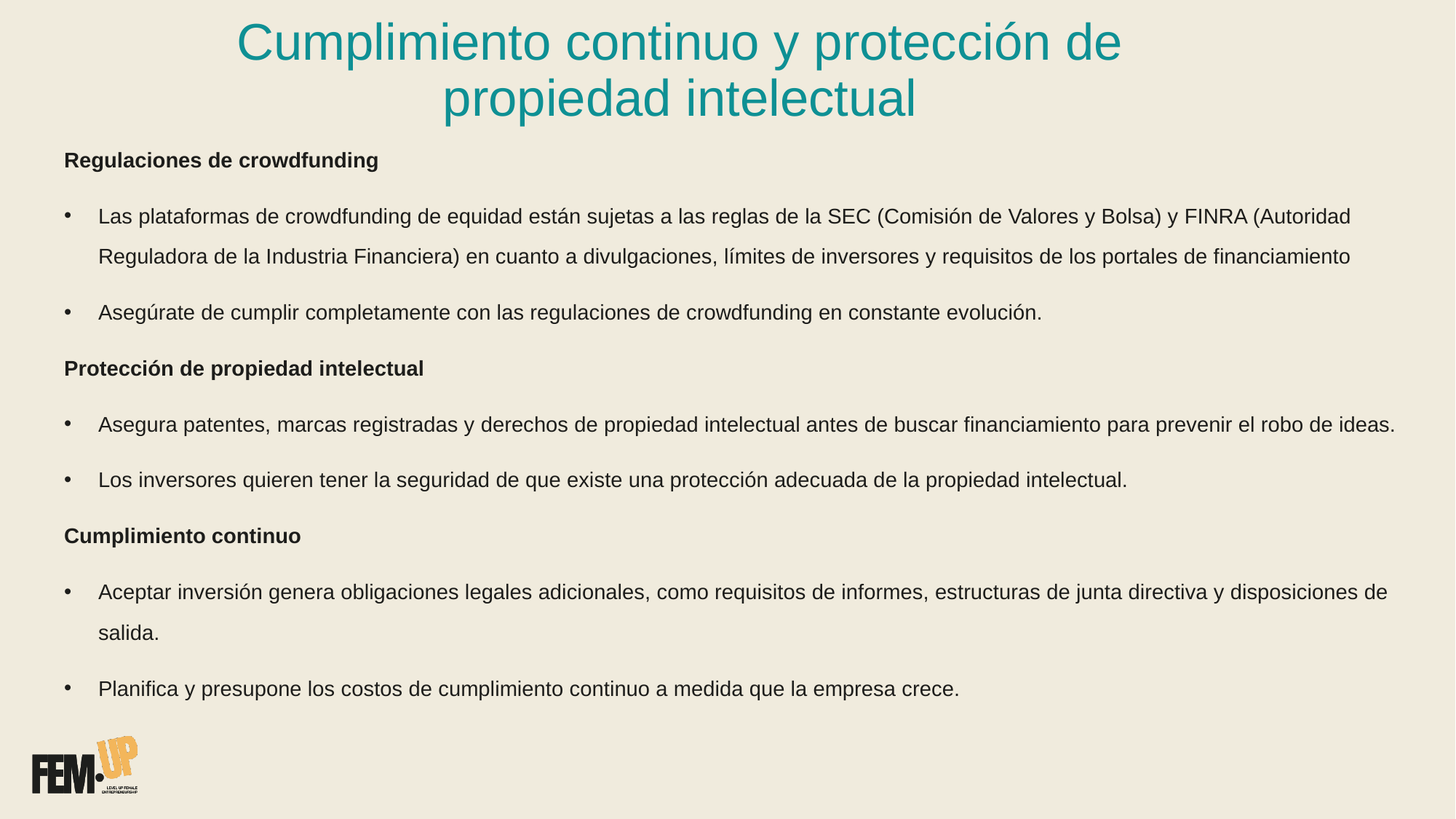

# Cumplimiento continuo y protección de propiedad intelectual
Regulaciones de crowdfunding
Las plataformas de crowdfunding de equidad están sujetas a las reglas de la SEC (Comisión de Valores y Bolsa) y FINRA (Autoridad Reguladora de la Industria Financiera) en cuanto a divulgaciones, límites de inversores y requisitos de los portales de financiamiento
Asegúrate de cumplir completamente con las regulaciones de crowdfunding en constante evolución.
Protección de propiedad intelectual
Asegura patentes, marcas registradas y derechos de propiedad intelectual antes de buscar financiamiento para prevenir el robo de ideas.
Los inversores quieren tener la seguridad de que existe una protección adecuada de la propiedad intelectual.
Cumplimiento continuo
Aceptar inversión genera obligaciones legales adicionales, como requisitos de informes, estructuras de junta directiva y disposiciones de salida.
Planifica y presupone los costos de cumplimiento continuo a medida que la empresa crece.